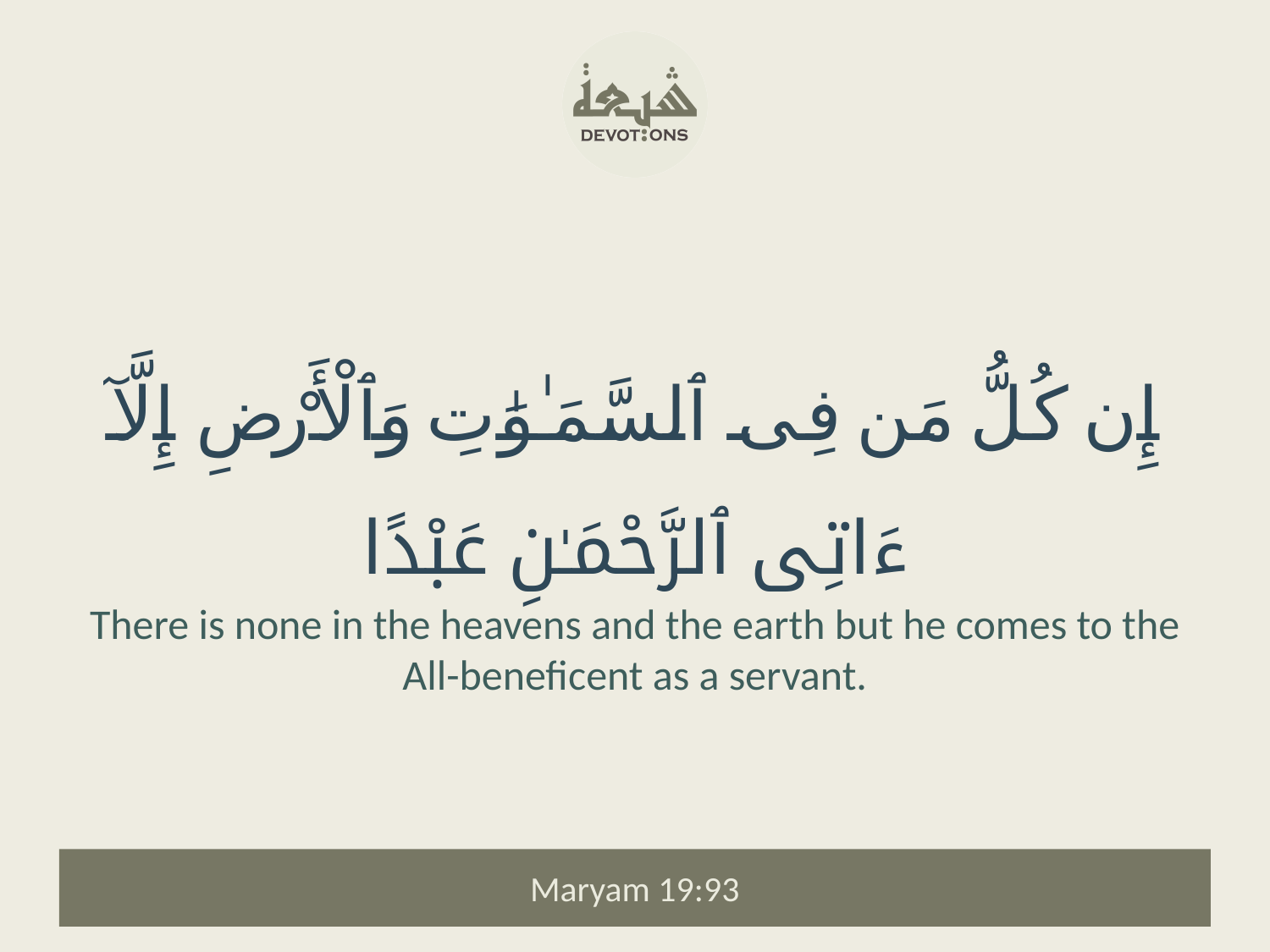

إِن كُلُّ مَن فِى ٱلسَّمَـٰوَٰتِ وَٱلْأَرْضِ إِلَّآ ءَاتِى ٱلرَّحْمَـٰنِ عَبْدًا
There is none in the heavens and the earth but he comes to the All-beneficent as a servant.
Maryam 19:93